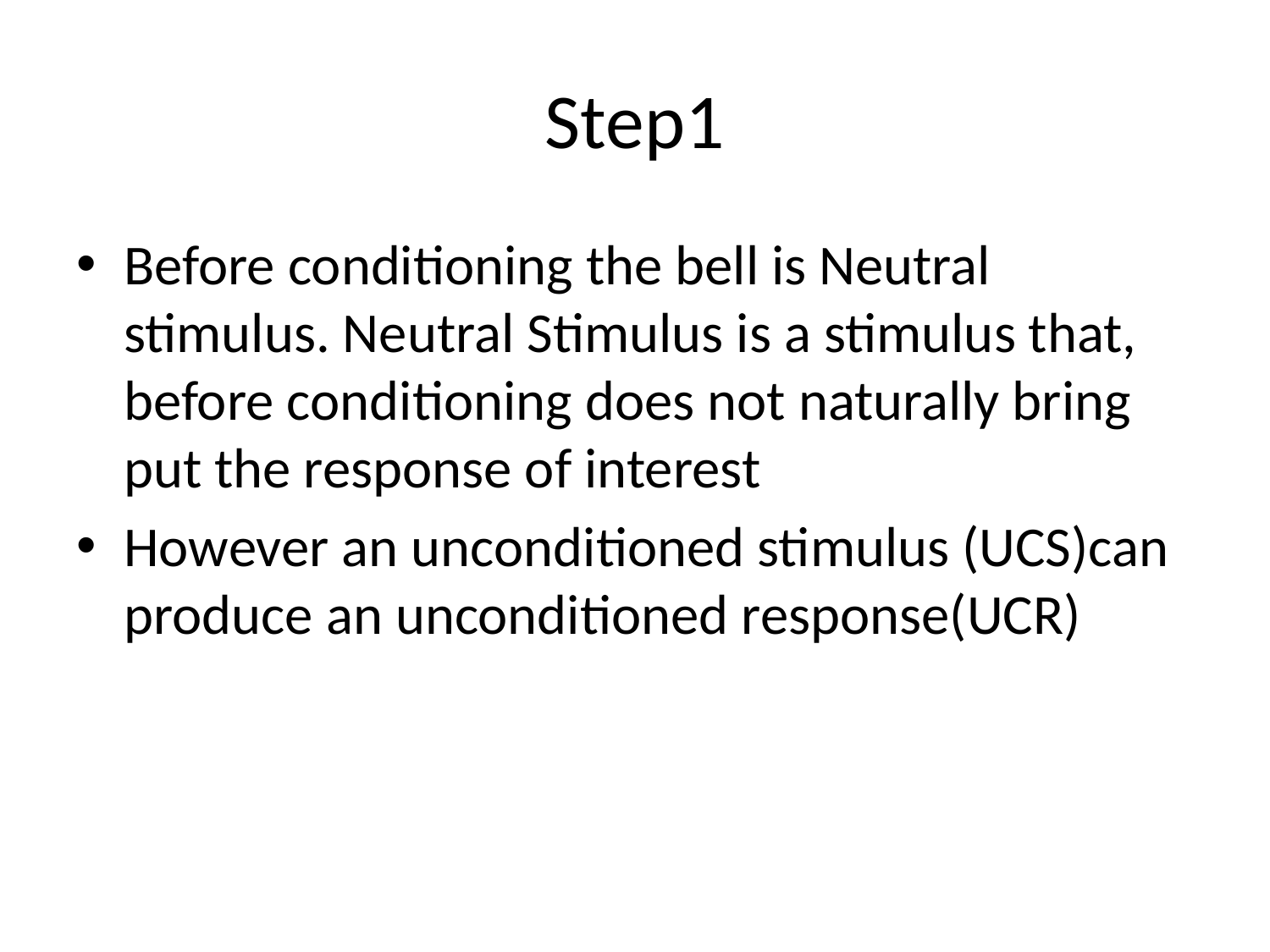

# Step1
Before conditioning the bell is Neutral stimulus. Neutral Stimulus is a stimulus that, before conditioning does not naturally bring put the response of interest
However an unconditioned stimulus (UCS)can produce an unconditioned response(UCR)